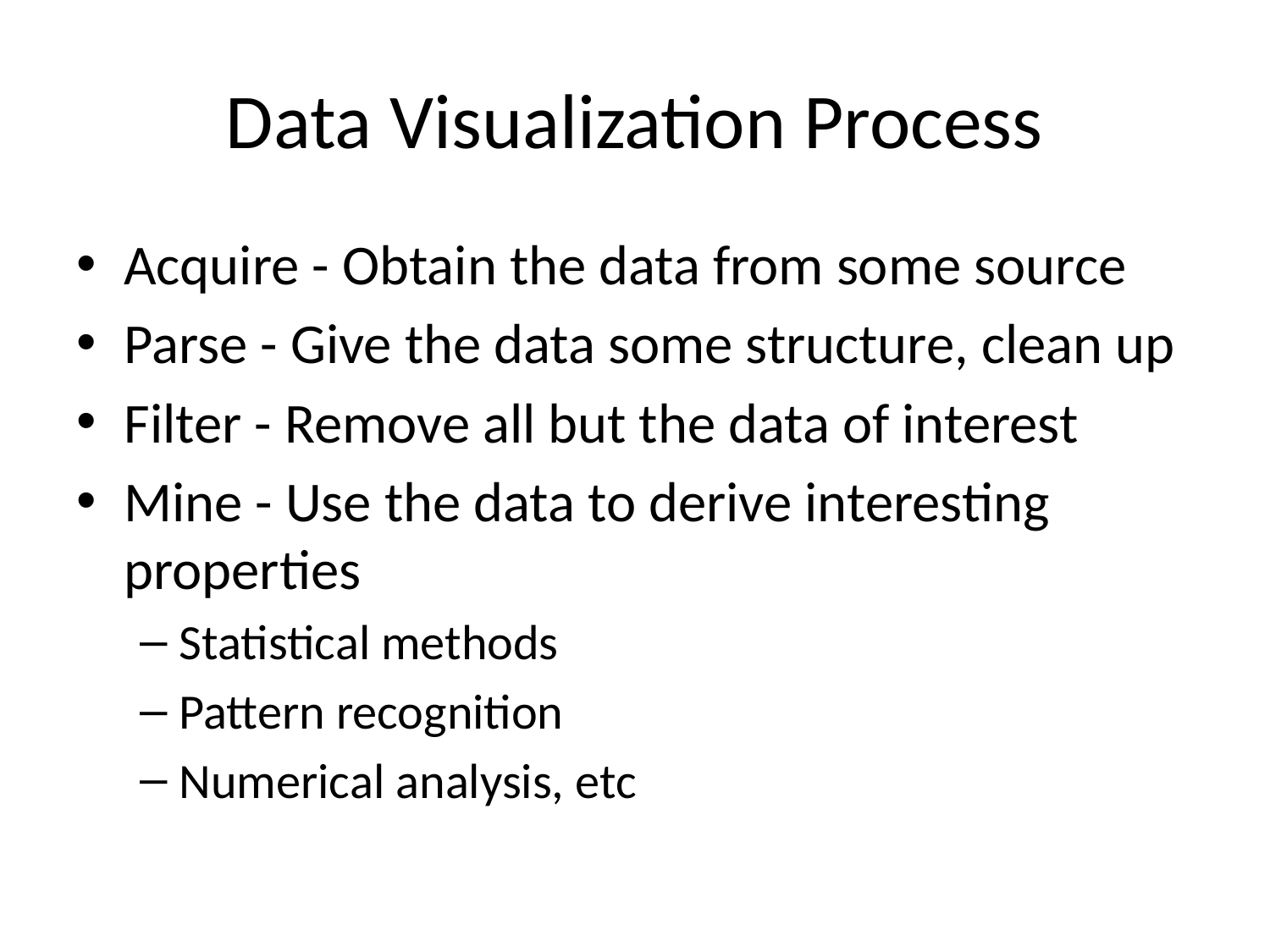

# Data Visualization Process
Acquire - Obtain the data from some source
Parse - Give the data some structure, clean up
Filter - Remove all but the data of interest
Mine - Use the data to derive interesting properties
Statistical methods
Pattern recognition
Numerical analysis, etc